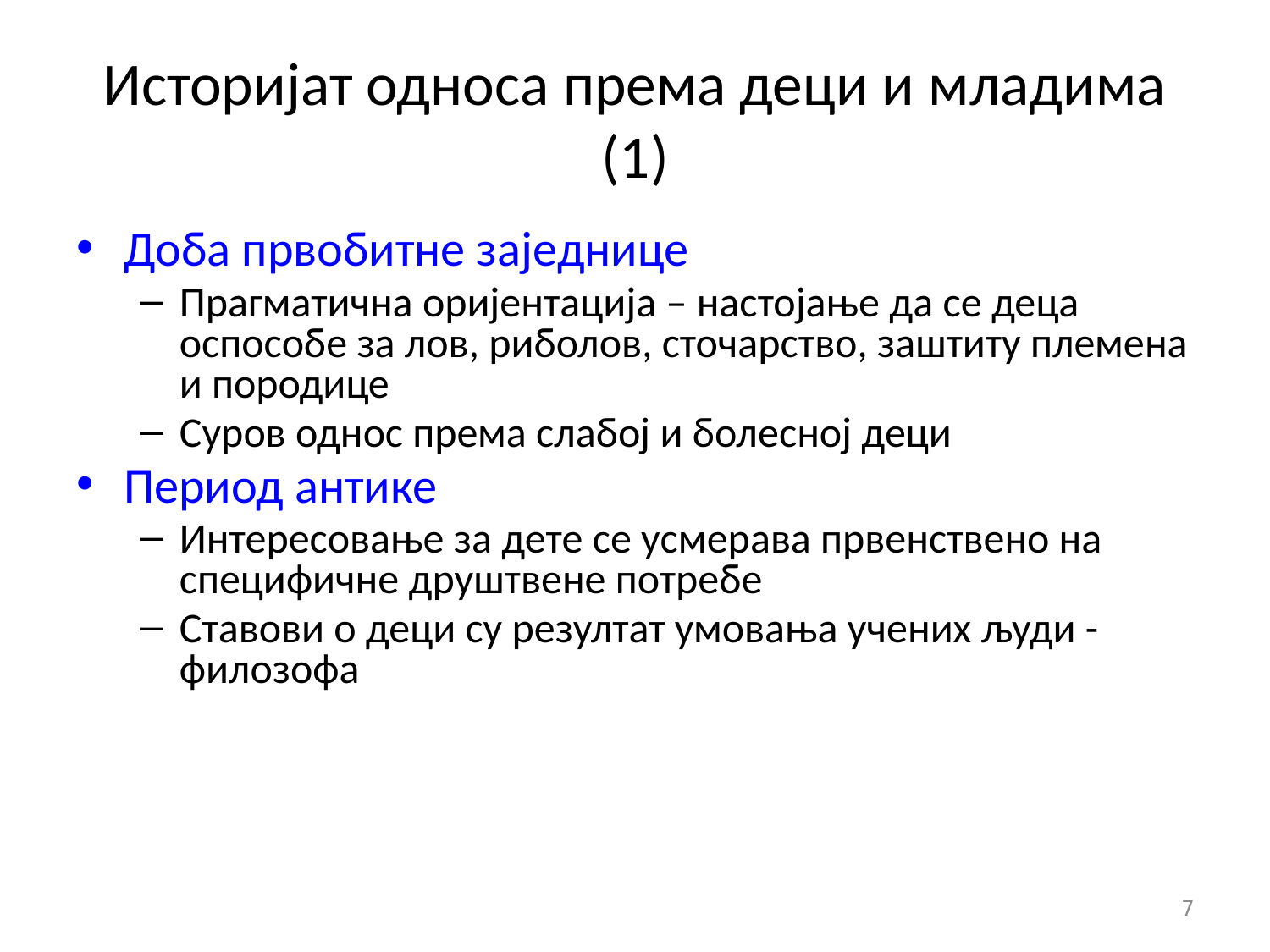

# Историјат односа према деци и младима (1)
Доба првобитне заједнице
Прагматична оријентација – настојање да се деца оспособе за лов, риболов, сточарство, заштиту племена и породице
Суров однос према слабој и болесној деци
Период антике
Интересовање за дете се усмерава првенствено на специфичне друштвене потребе
Ставови о деци су резултат умовања учених људи - филозофа

7